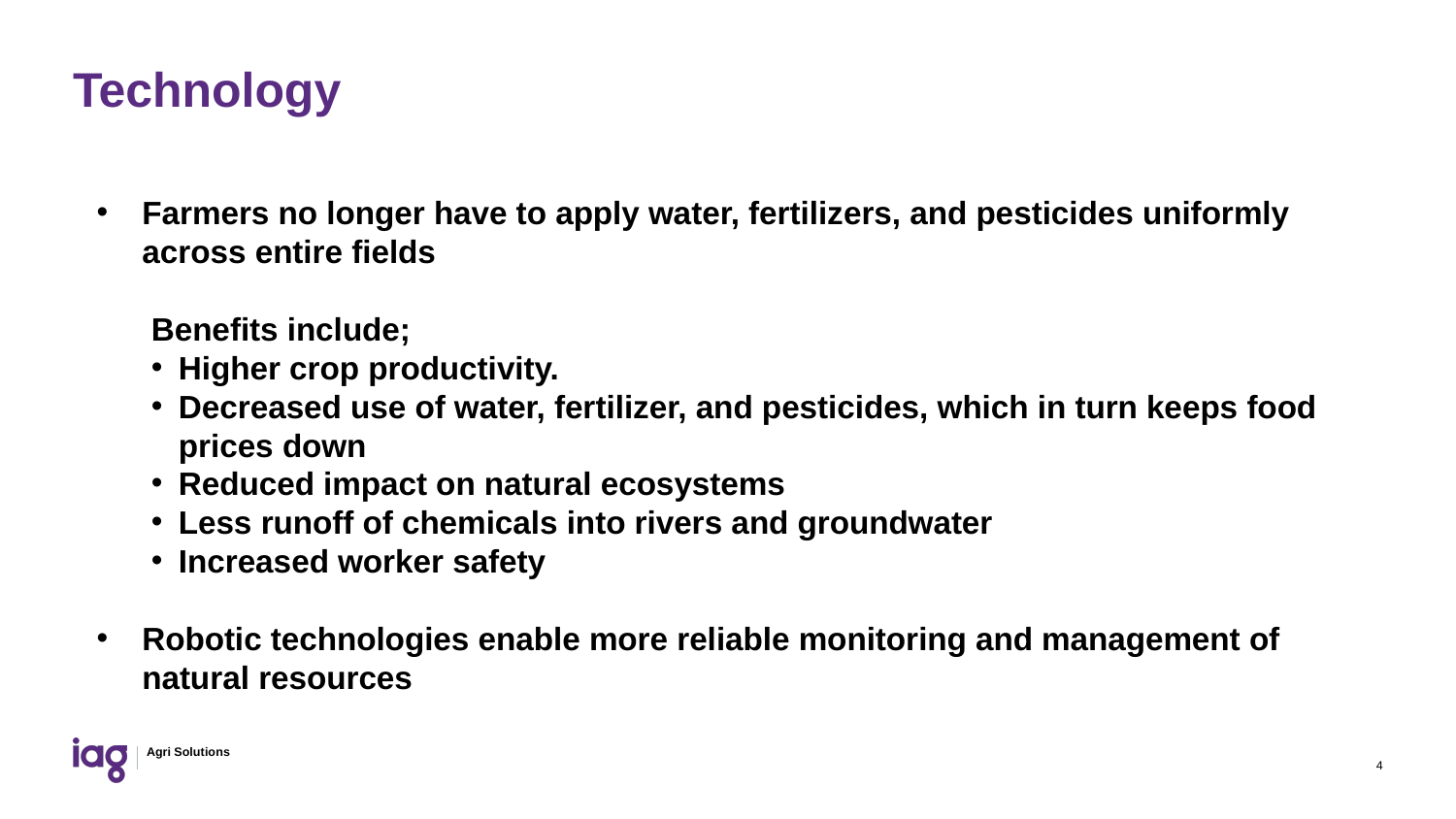

Technology
Farmers no longer have to apply water, fertilizers, and pesticides uniformly across entire fields

Benefits include;
Higher crop productivity.
Decreased use of water, fertilizer, and pesticides, which in turn keeps food prices down
Reduced impact on natural ecosystems
Less runoff of chemicals into rivers and groundwater
Increased worker safety

Robotic technologies enable more reliable monitoring and management of natural resources
Agri Solutions
4